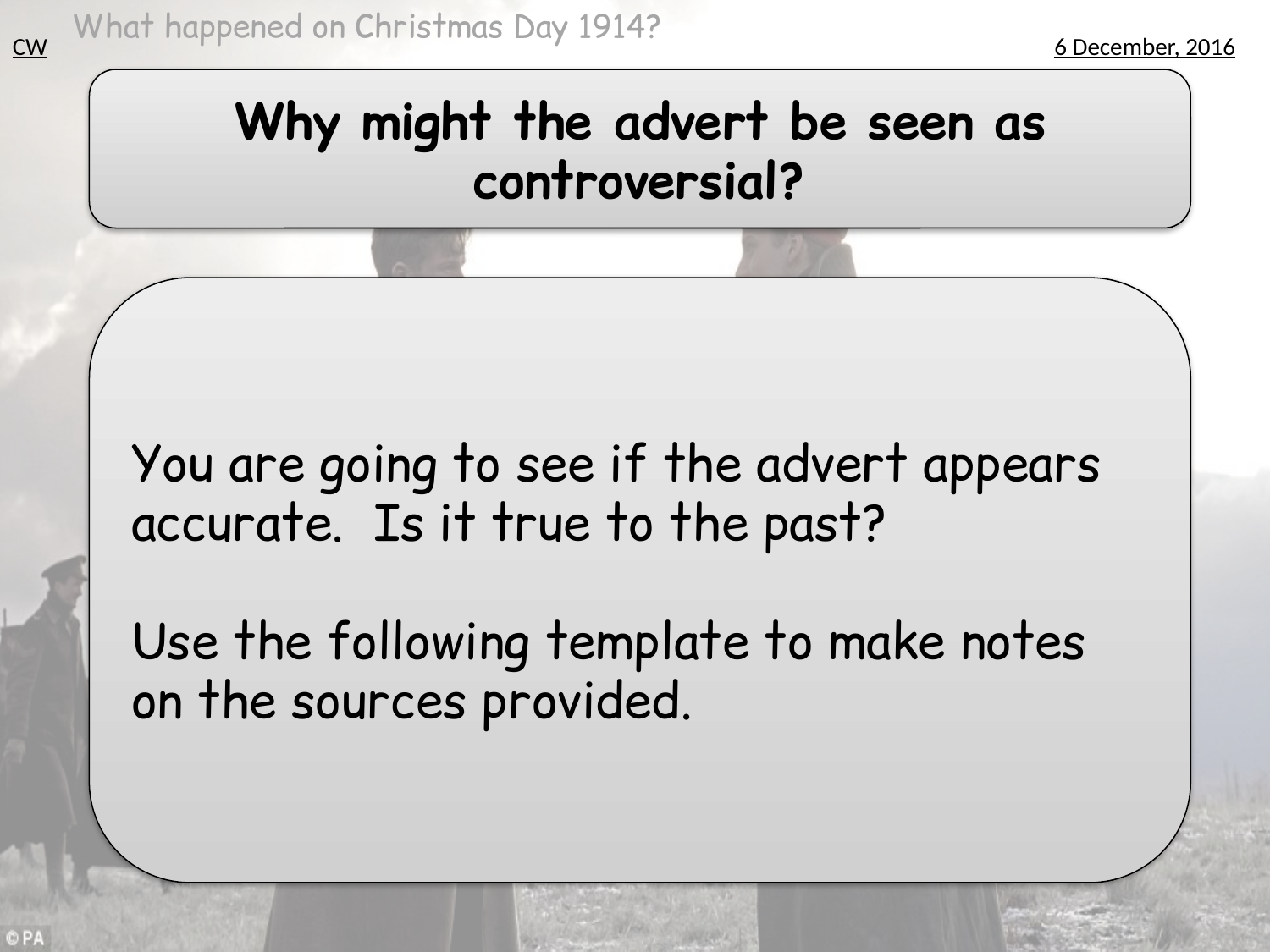

What happened on Christmas Day 1914?
CW
6 December, 2016
Why might the advert be seen as controversial?
You are going to see if the advert appears accurate.  Is it true to the past?

Use the following template to make notes on the sources provided.